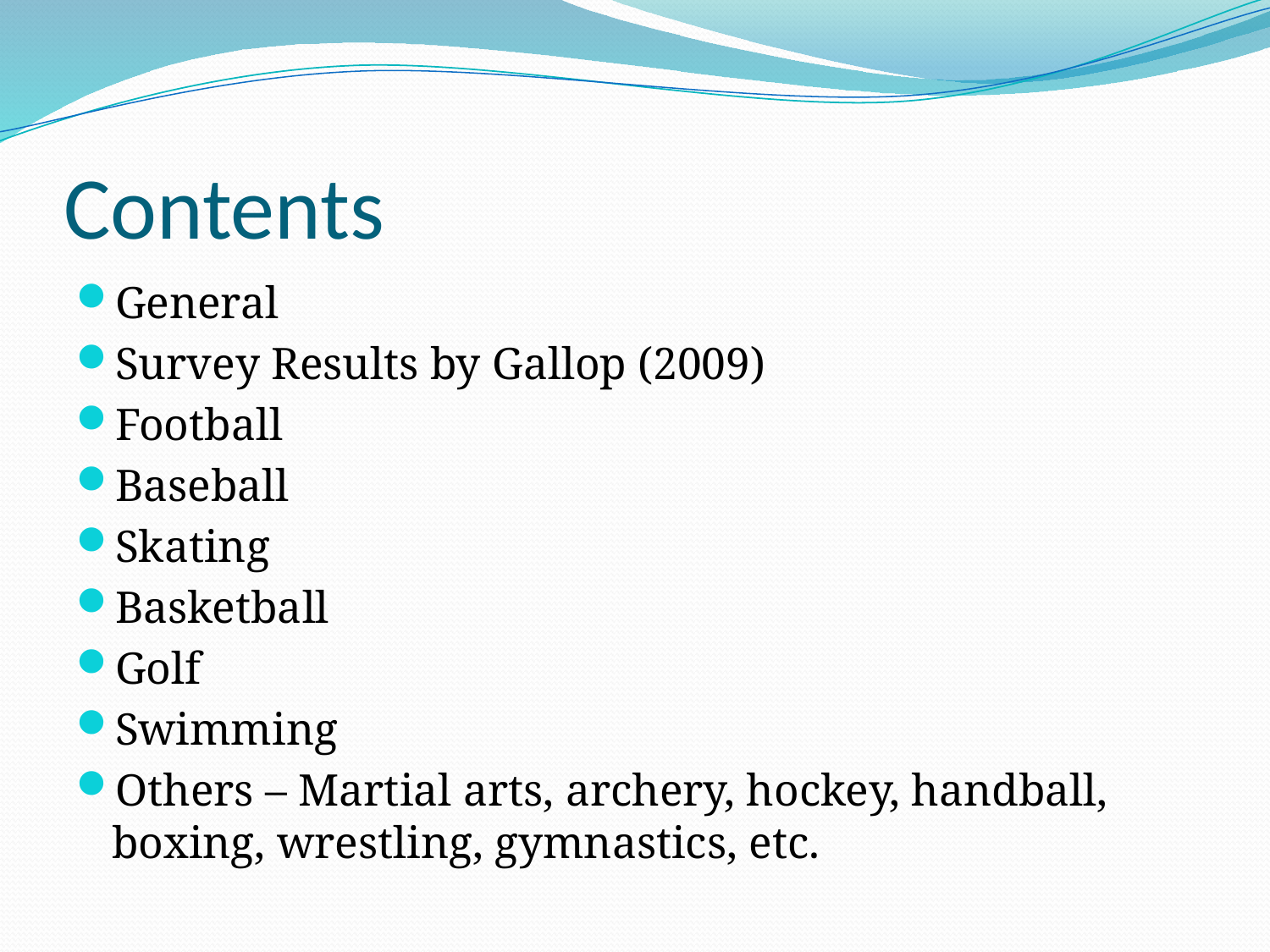

# Contents
General
Survey Results by Gallop (2009)
Football
Baseball
Skating
Basketball
Golf
Swimming
Others – Martial arts, archery, hockey, handball, boxing, wrestling, gymnastics, etc.